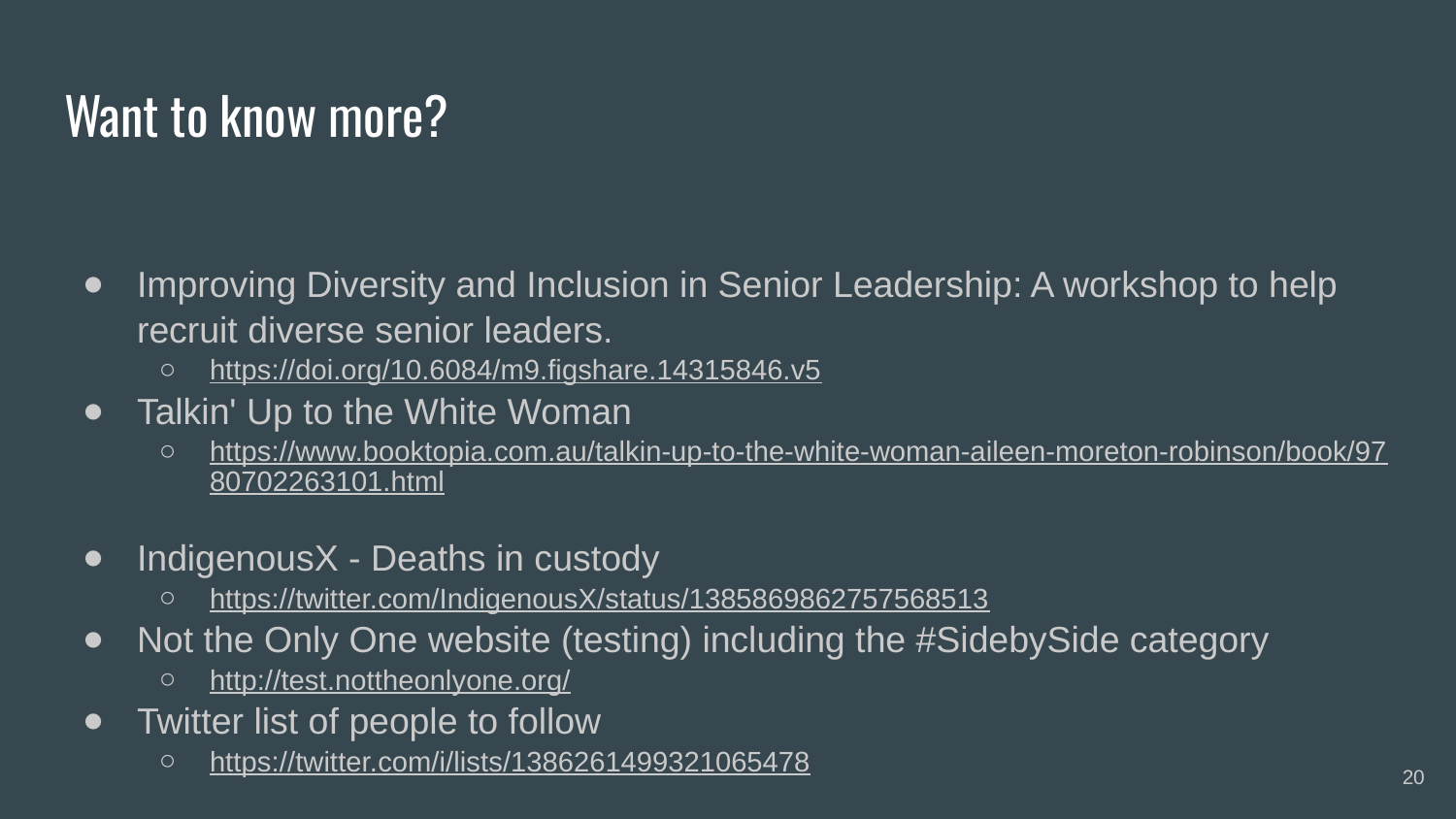

# Want to know more?
Improving Diversity and Inclusion in Senior Leadership: A workshop to help recruit diverse senior leaders.
https://doi.org/10.6084/m9.figshare.14315846.v5
Talkin' Up to the White Woman
https://www.booktopia.com.au/talkin-up-to-the-white-woman-aileen-moreton-robinson/book/9780702263101.html
IndigenousX - Deaths in custody
https://twitter.com/IndigenousX/status/1385869862757568513
Not the Only One website (testing) including the #SidebySide category
http://test.nottheonlyone.org/
Twitter list of people to follow
https://twitter.com/i/lists/1386261499321065478

20